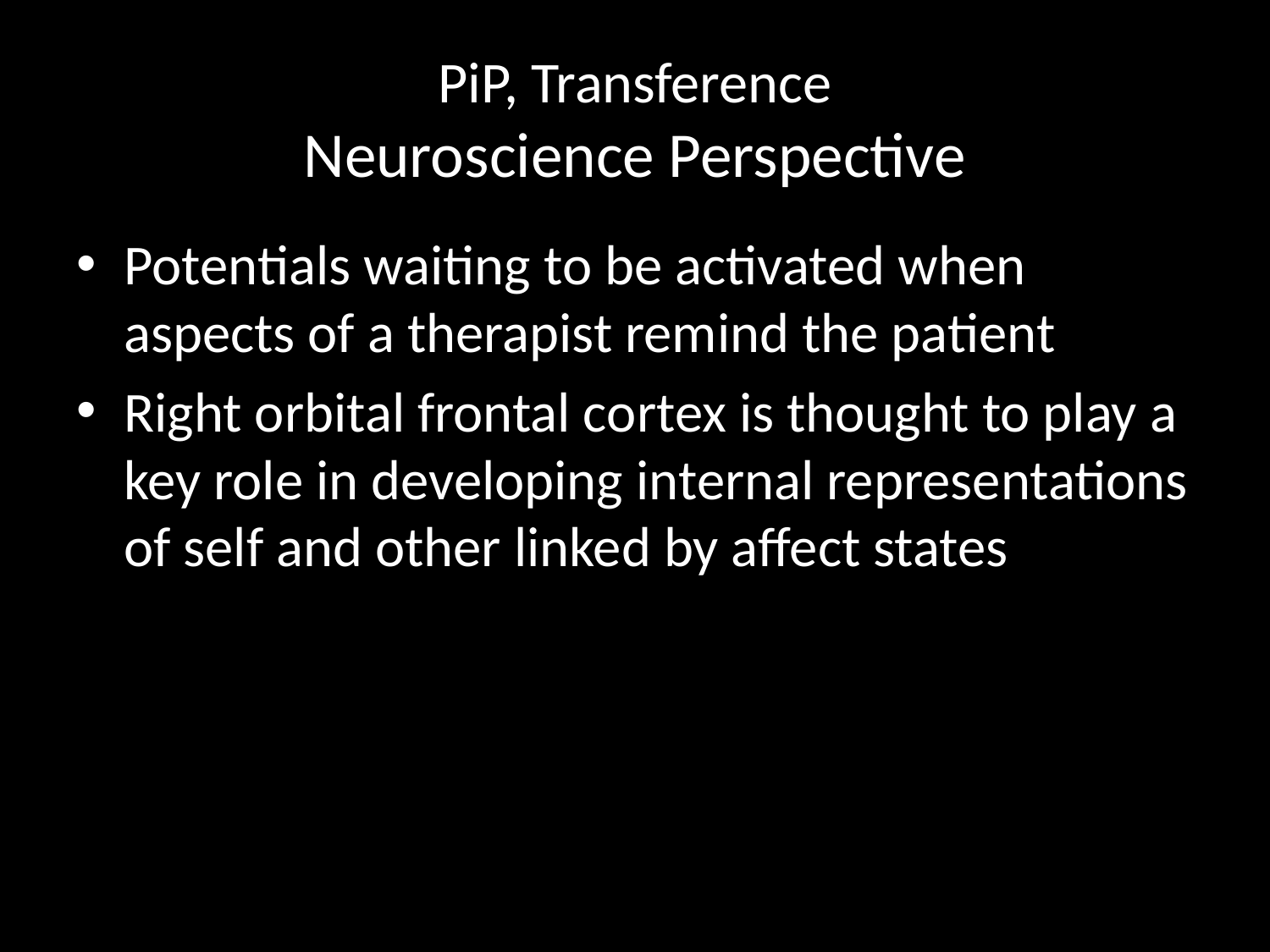

# PiP, Transference Neuroscience Perspective
Potentials waiting to be activated when aspects of a therapist remind the patient
Right orbital frontal cortex is thought to play a key role in developing internal representations of self and other linked by affect states